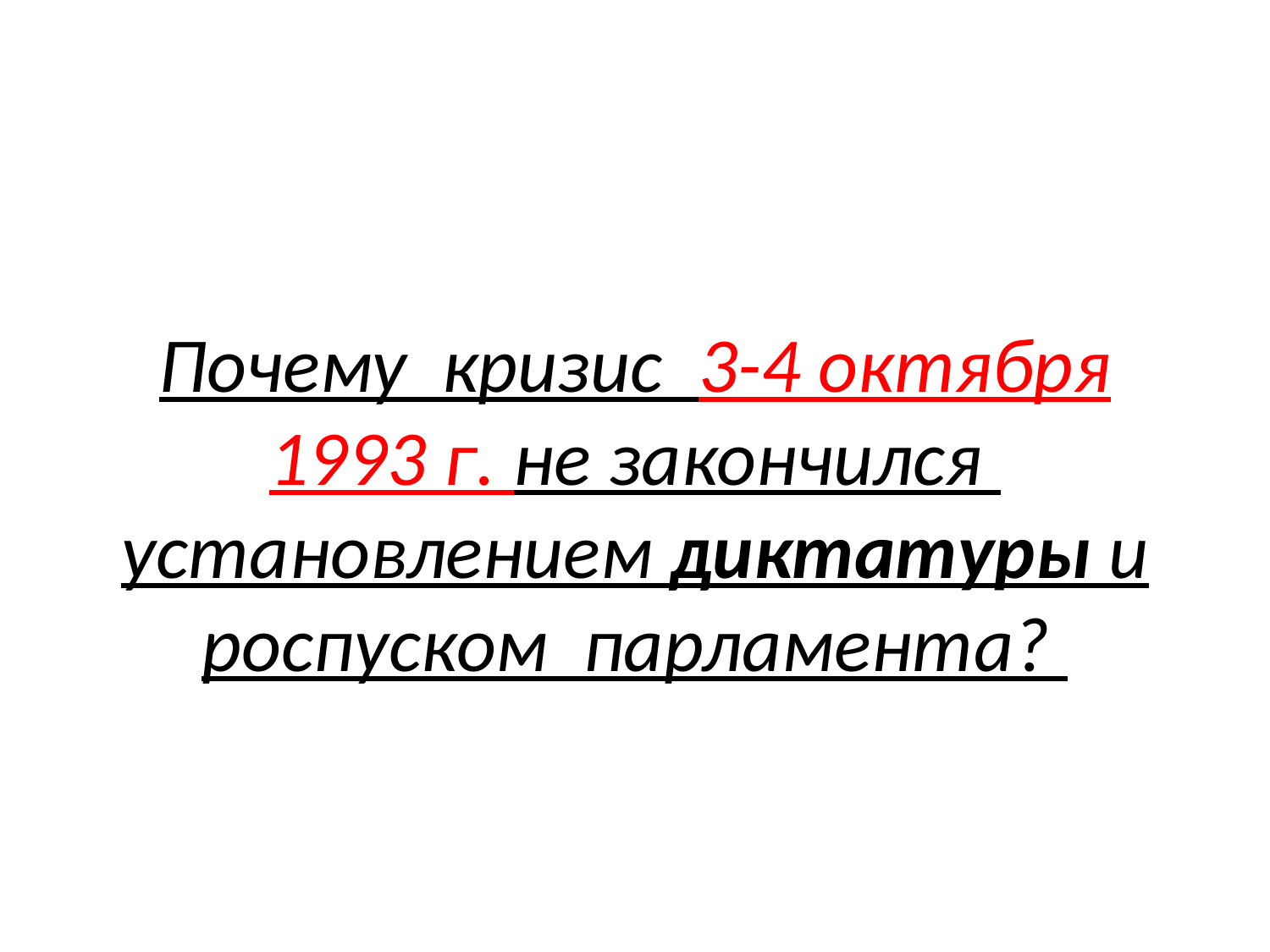

# Почему  кризис  3-4 октября 1993 г. не закончился  установлением диктатуры и роспуском  парламента?